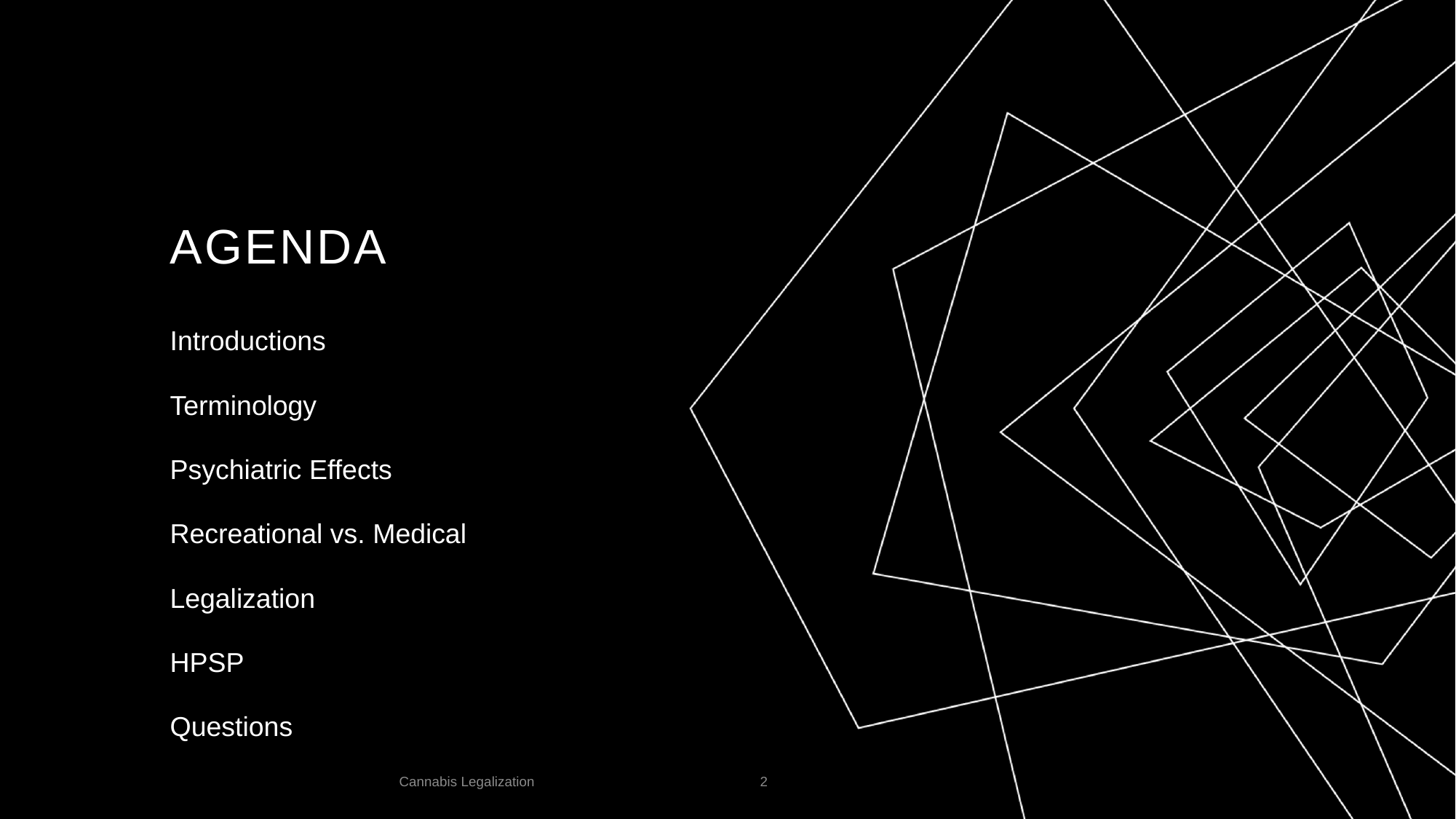

# AGENDA
Introductions
Terminology
Psychiatric Effects
Recreational vs. Medical
Legalization
HPSP
Questions
Cannabis Legalization
2